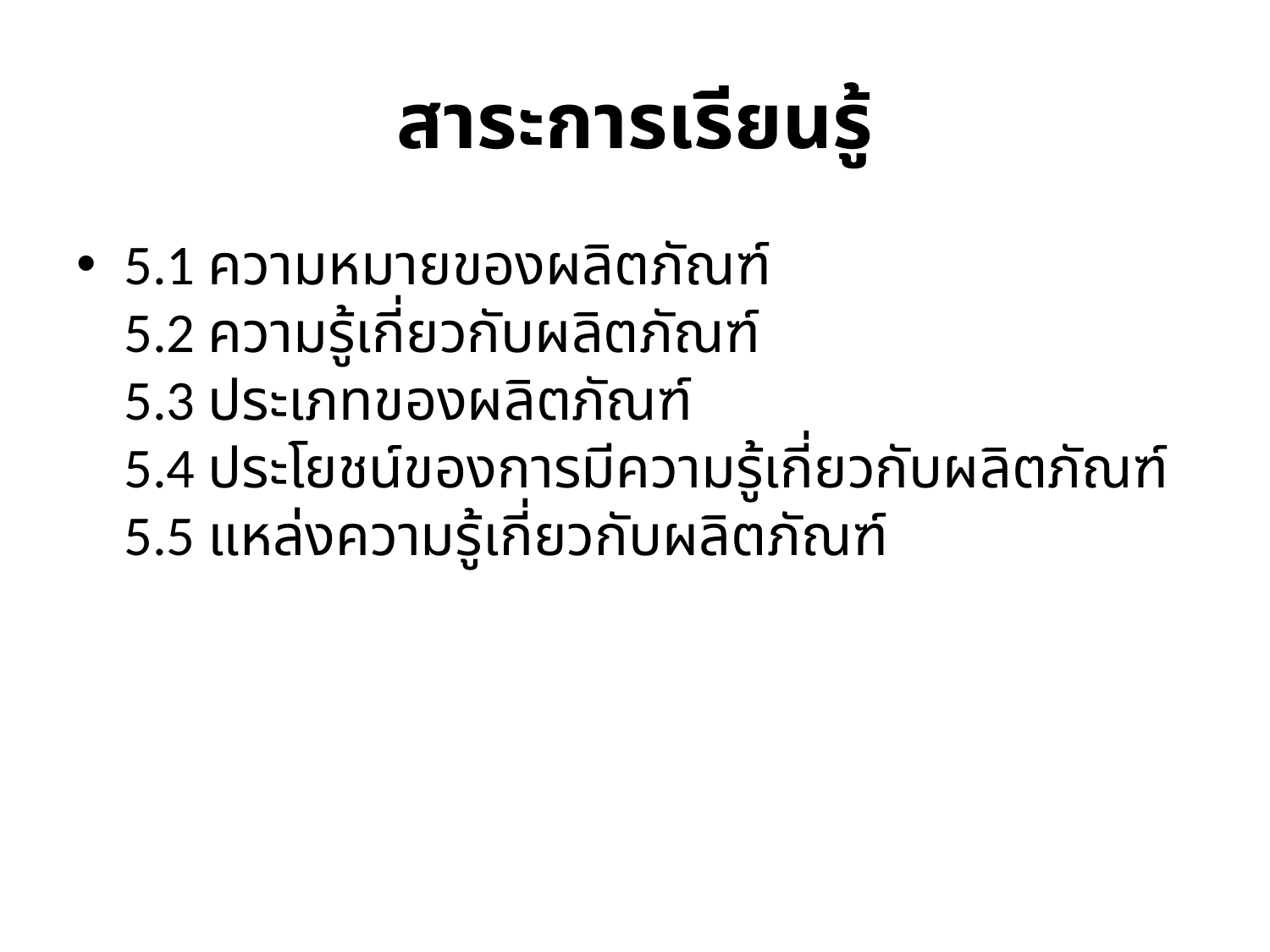

# สาระการเรียนรู้
5.1 ความหมายของผลิตภัณฑ์
5.2 ความรู้เกี่ยวกับผลิตภัณฑ์
5.3 ประเภทของผลิตภัณฑ์
5.4 ประโยชน์ของการมีความรู้เกี่ยวกับผลิตภัณฑ์
5.5 แหล่งความรู้เกี่ยวกับผลิตภัณฑ์